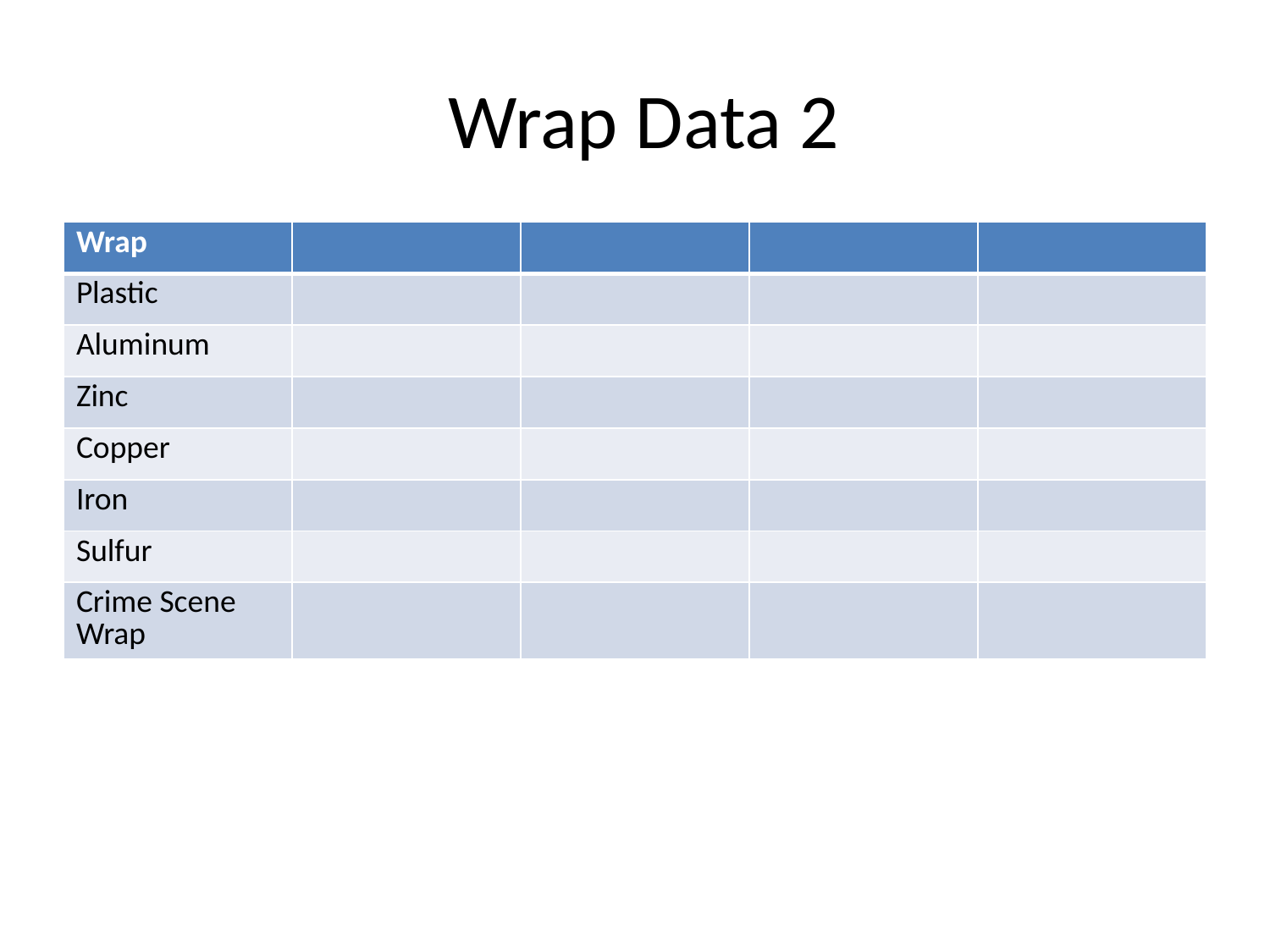

# Wrap Data 2
| Wrap |  |  |  |  |
| --- | --- | --- | --- | --- |
| Plastic |  |  |  |  |
| Aluminum |  |  |  |  |
| Zinc |  |  |  |  |
| Copper |  |  |  |  |
| Iron |  |  |  |  |
| Sulfur |  |  |  |  |
| Crime Scene Wrap |  |  |  |  |